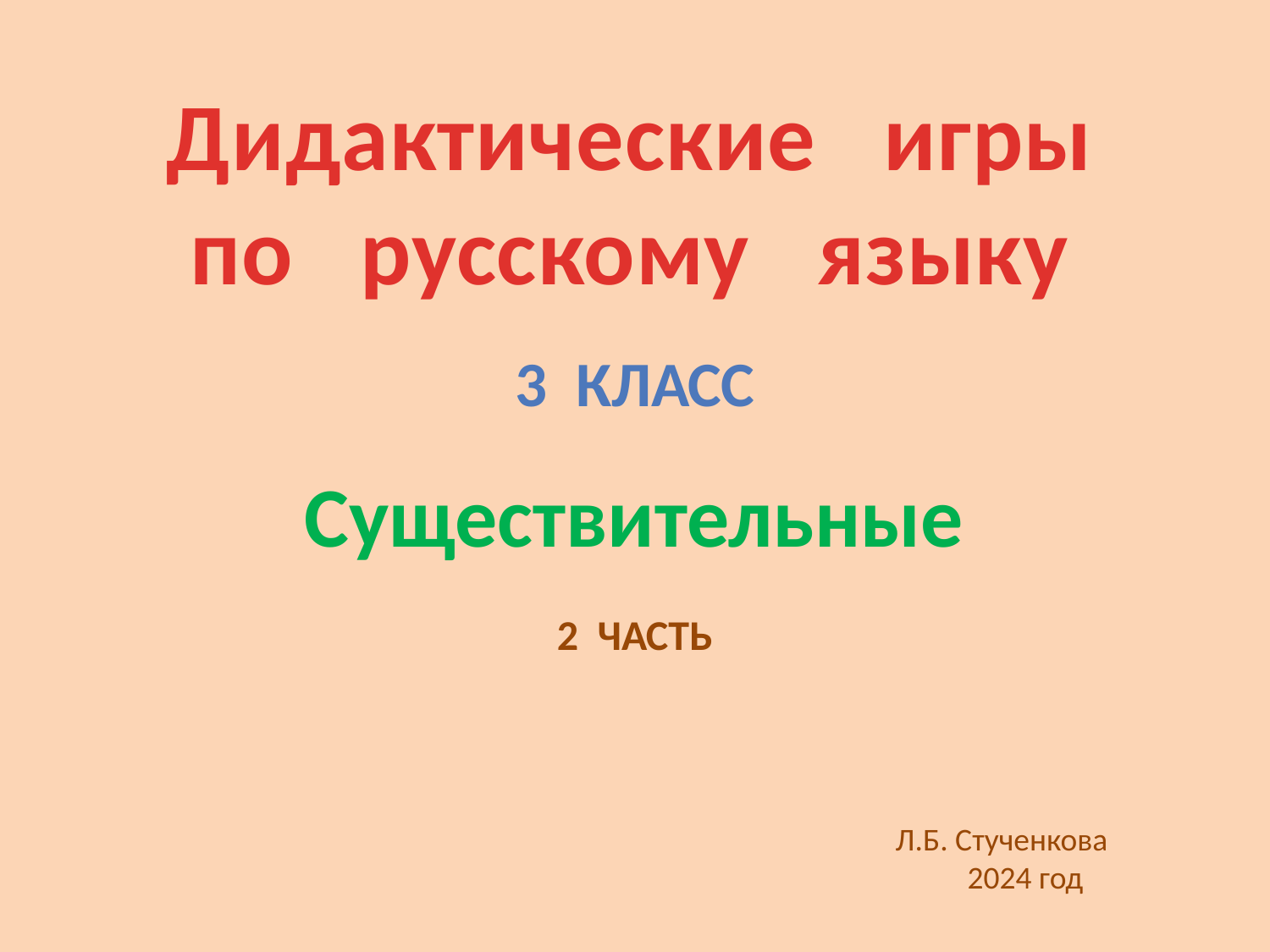

Дидактические   игры
по   русскому   языку
3  класс
Существительные

2  часть
Л.Б. Стученкова
          2024 год